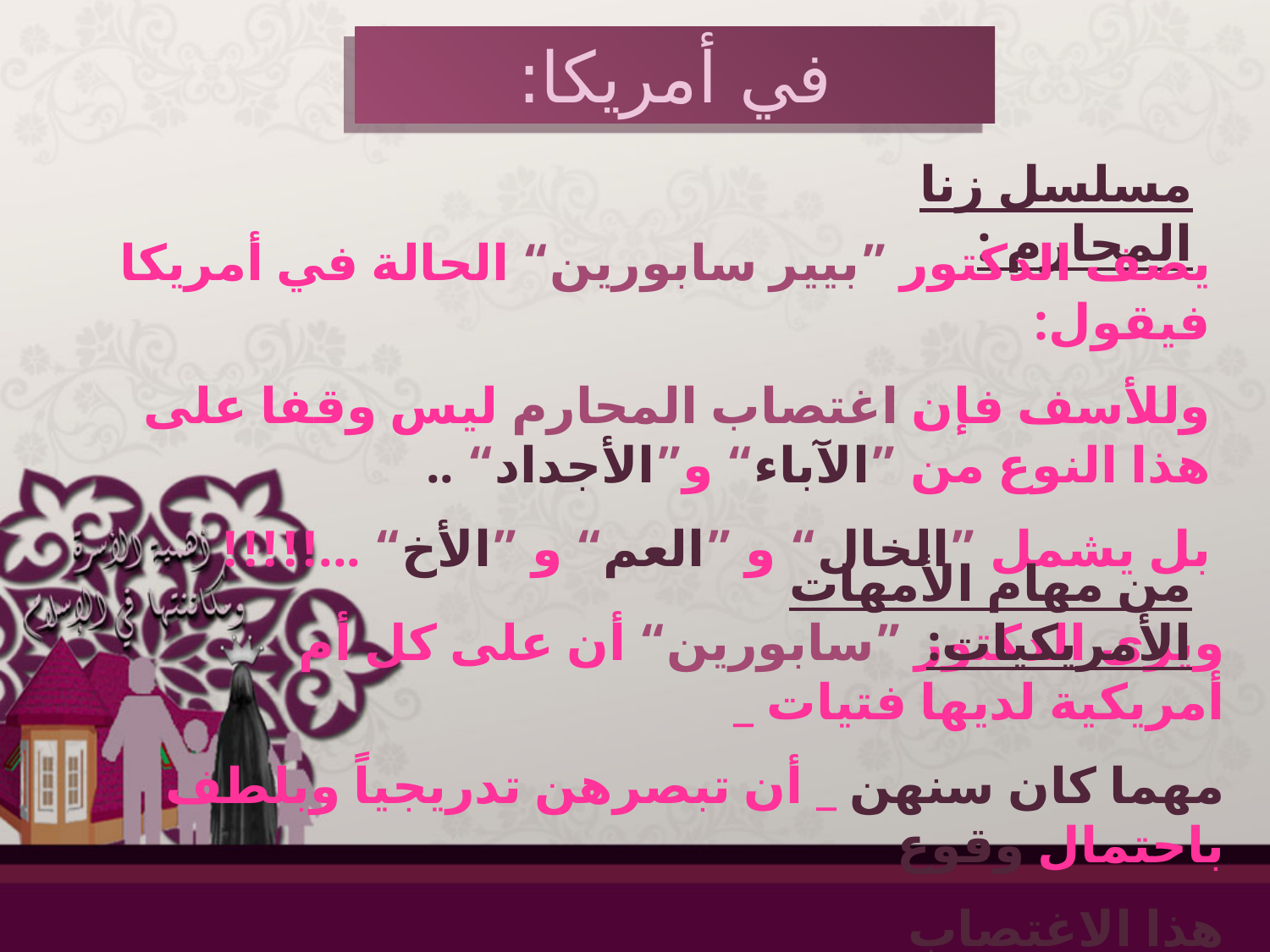

في أمريكا:
مسلسل زنا المحارم :
يصف الدكتور ”بيير سابورين“ الحالة في أمريكا فيقول:
وللأسف فإن اغتصاب المحارم ليس وقفا على هذا النوع من ”الآباء“ و”الأجداد“ ..
بل يشمل ”الخال“ و ”العم“ و ”الأخ“ ...!!!!!
من مهام الأمهات الأمريكيات:
ويرى الدكتور ”سابورين“ أن على كل أم أمريكية لديها فتيات _
مهما كان سنهن _ أن تبصرهن تدريجياً وبلطف باحتمال وقوع
هذا الاغتصاب